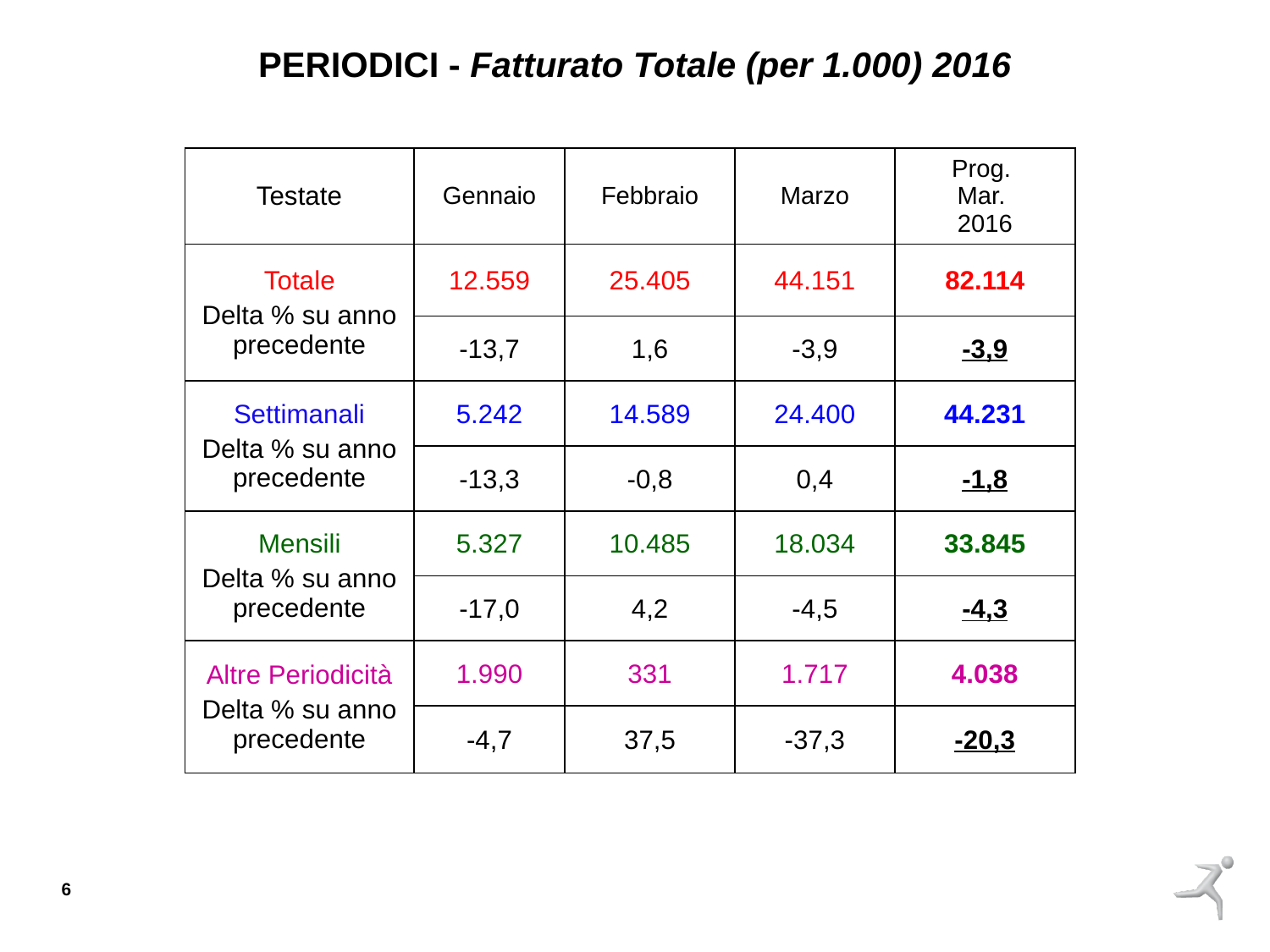

PERIODICI - Fatturato Totale (per 1.000) 2016
| Testate | Gennaio | Febbraio | Marzo | Prog. Mar. 2016 |
| --- | --- | --- | --- | --- |
| Totale Delta % su anno precedente | 12.559 | 25.405 | 44.151 | 82.114 |
|  | -13,7 | 1,6 | -3,9 | -3,9 |
| Settimanali Delta % su anno precedente | 5.242 | 14.589 | 24.400 | 44.231 |
|  | -13,3 | -0,8 | 0,4 | -1,8 |
| Mensili Delta % su anno precedente | 5.327 | 10.485 | 18.034 | 33.845 |
|  | -17,0 | 4,2 | -4,5 | -4,3 |
| Altre Periodicità Delta % su anno precedente | 1.990 | 331 | 1.717 | 4.038 |
|  | -4,7 | 37,5 | -37,3 | -20,3 |